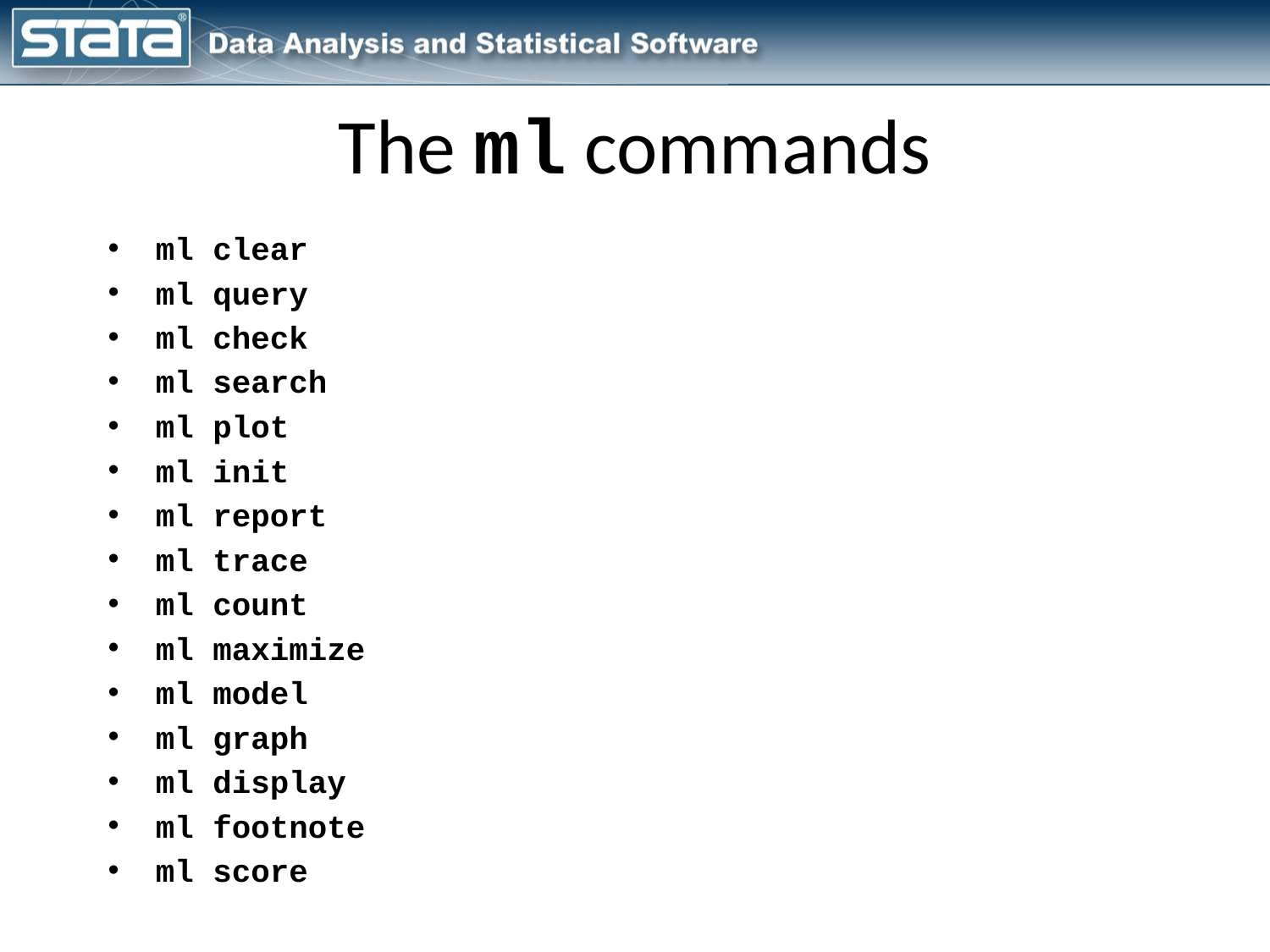

# The ml commands
ml clear
ml query
ml check
ml search
ml plot
ml init
ml report
ml trace
ml count
ml maximize
ml model
ml graph
ml display
ml footnote
ml score